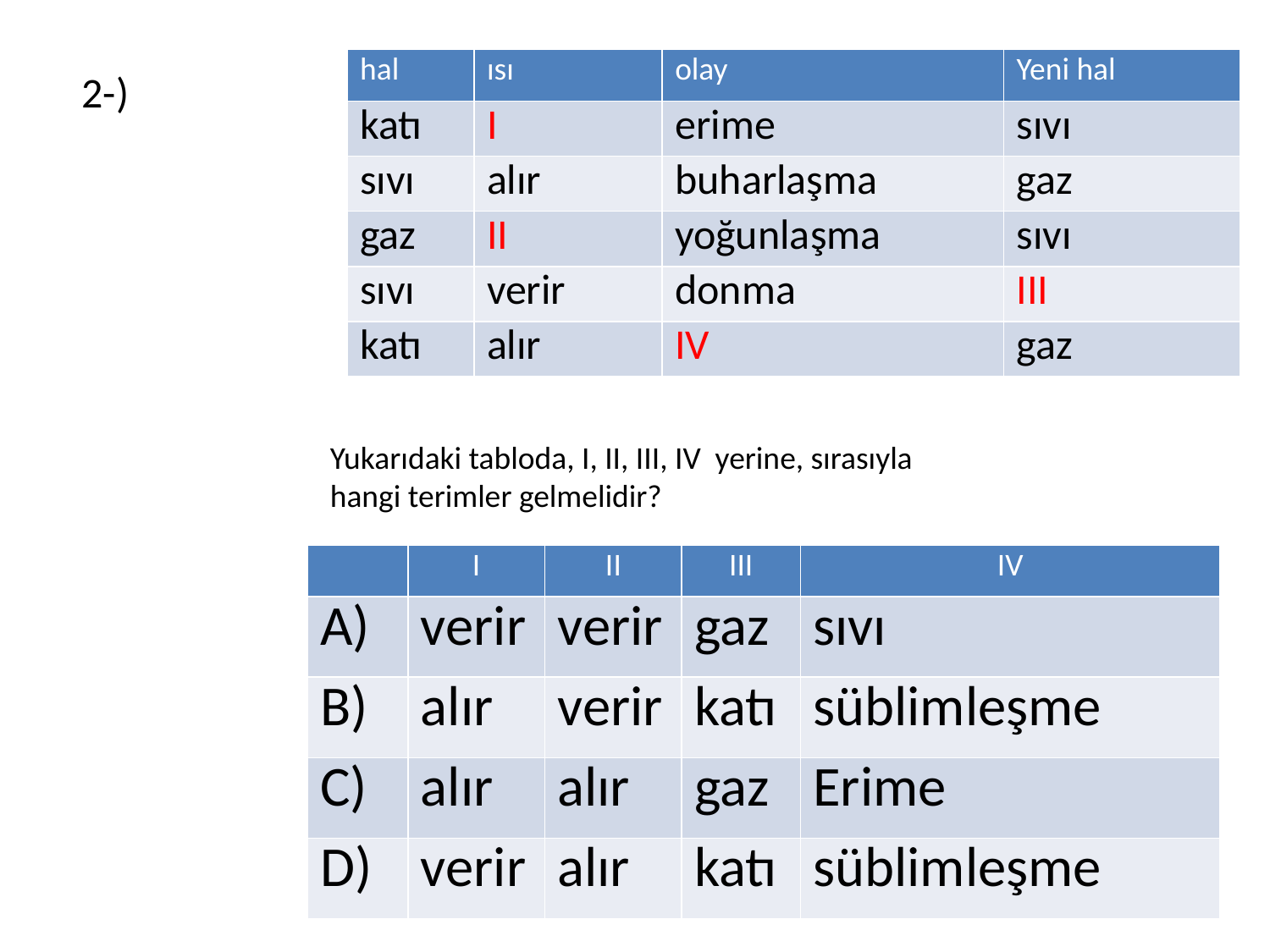

| hal | ısı | olay | Yeni hal |
| --- | --- | --- | --- |
| katı | I | erime | sıvı |
| sıvı | alır | buharlaşma | gaz |
| gaz | II | yoğunlaşma | sıvı |
| sıvı | verir | donma | III |
| katı | alır | IV | gaz |
2-)
Yukarıdaki tabloda, I, II, III, IV  yerine, sırasıyla hangi terimler gelmelidir?
|  | I | II | III | IV |
| --- | --- | --- | --- | --- |
| A) | verir | verir | gaz | sıvı |
| B) | alır | verir | katı | süblimleşme |
| C) | alır | alır | gaz | Erime |
| D) | verir | alır | katı | süblimleşme |